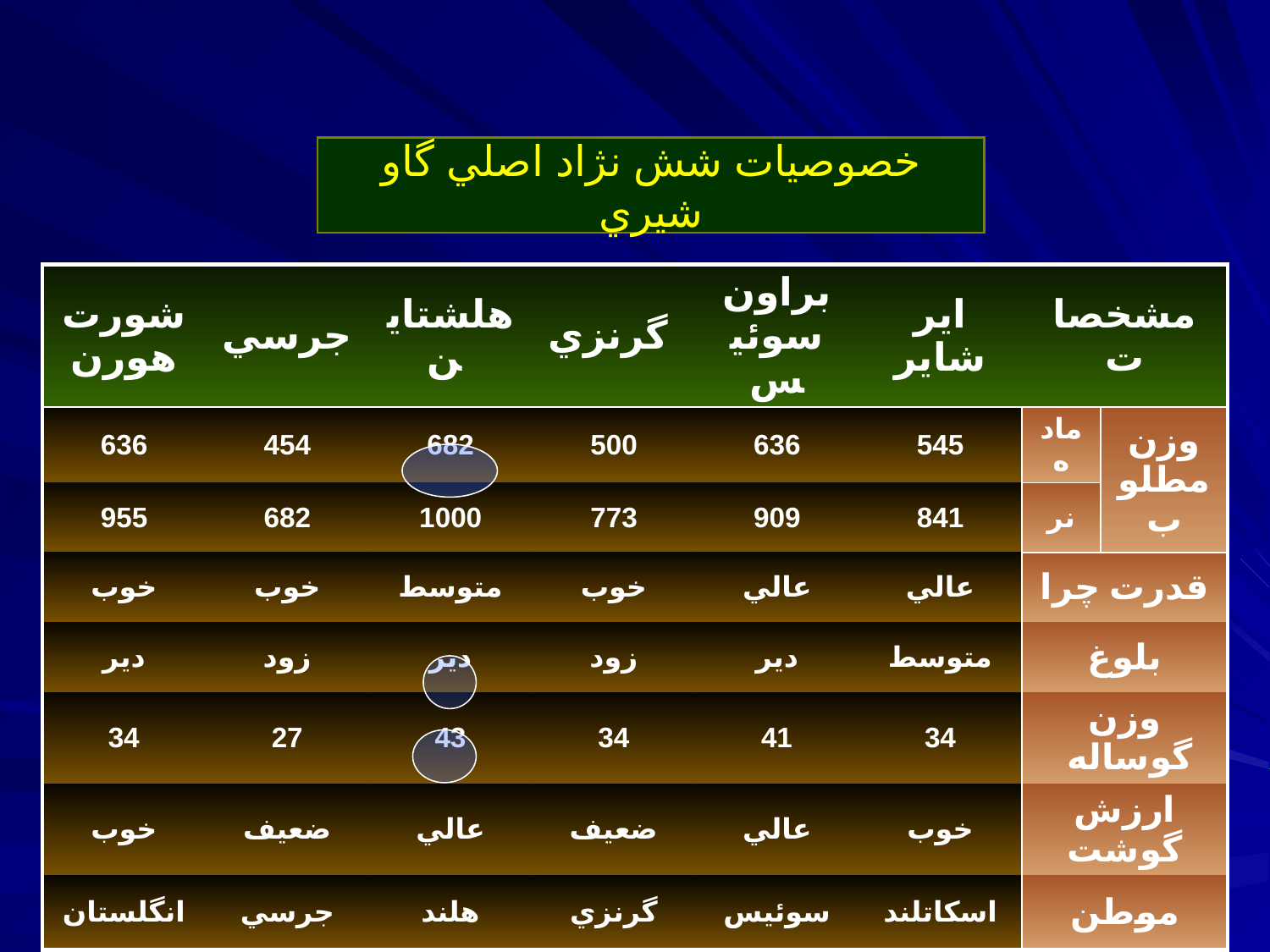

# خصوصيات شش ن‍‍ژاد اصلي گاو شيري
| شورت هورن | جرسي | هلشتاين | گرنزي | براون سوئيس | اير شاير | مشخصات |  |
| --- | --- | --- | --- | --- | --- | --- | --- |
| 636 | 454 | 682 | 500 | 636 | 545 | ماده | وزن مطلوب |
| 955 | 682 | 1000 | 773 | 909 | 841 | نر |  |
| خوب | خوب | متوسط | خوب | عالي | عالي | قدرت چرا |  |
| دير | زود | دير | زود | دير | متوسط | بلوغ |  |
| 34 | 27 | 43 | 34 | 41 | 34 | وزن گوساله |  |
| خوب | ضعيف | عالي | ضعيف | عالي | خوب | ارزش گوشت |  |
| انگلستان | جرسي | هلند | گرنزي | سوئيس | اسكاتلند | موطن |  |